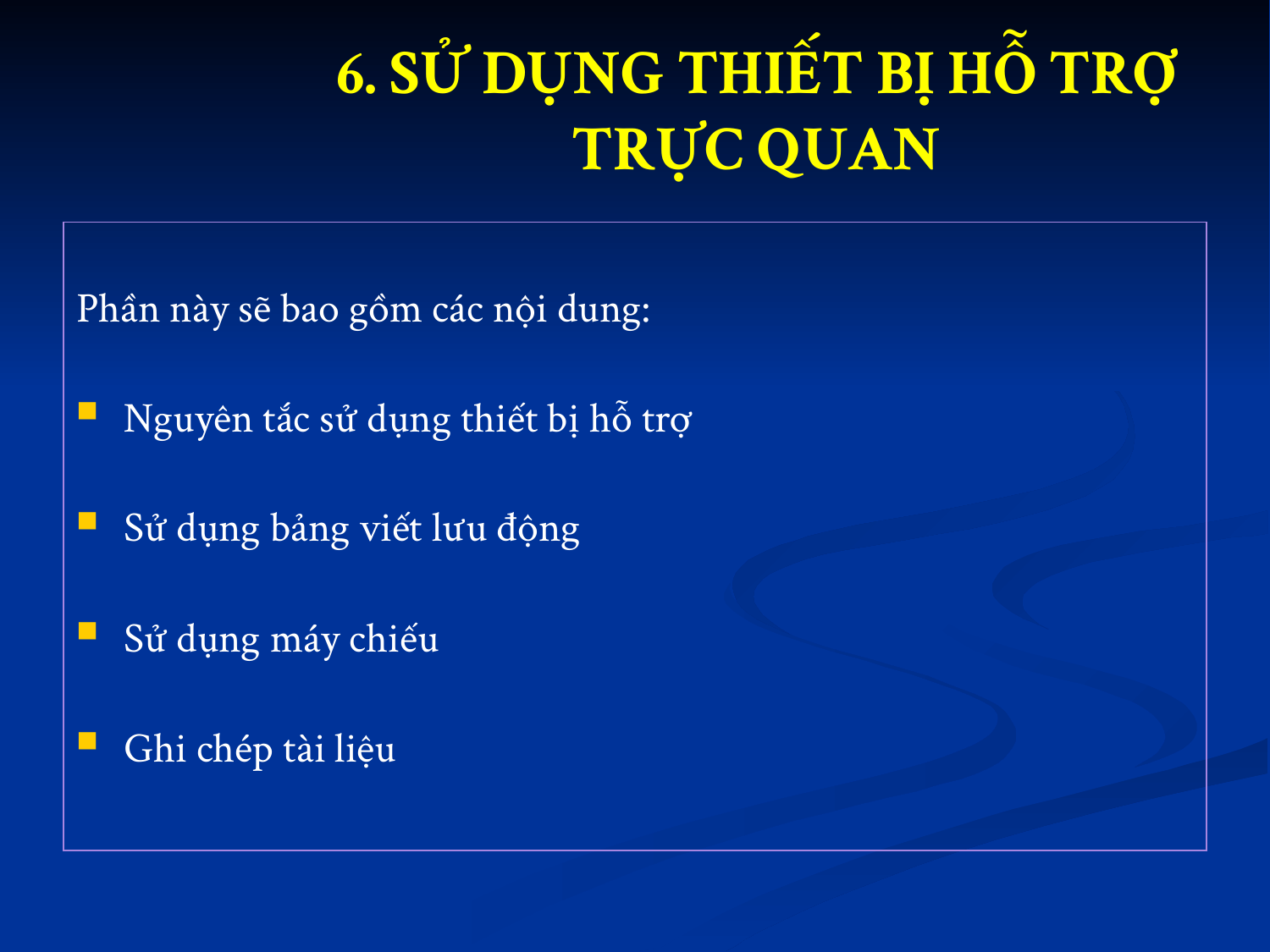

# 6. SỬ DỤNG THIẾT BỊ HỖ TRỢ TRỰC QUAN
Phần này sẽ bao gồm các nội dung:
Nguyên tắc sử dụng thiết bị hỗ trợ
Sử dụng bảng viết lưu động
Sử dụng máy chiếu
Ghi chép tài liệu